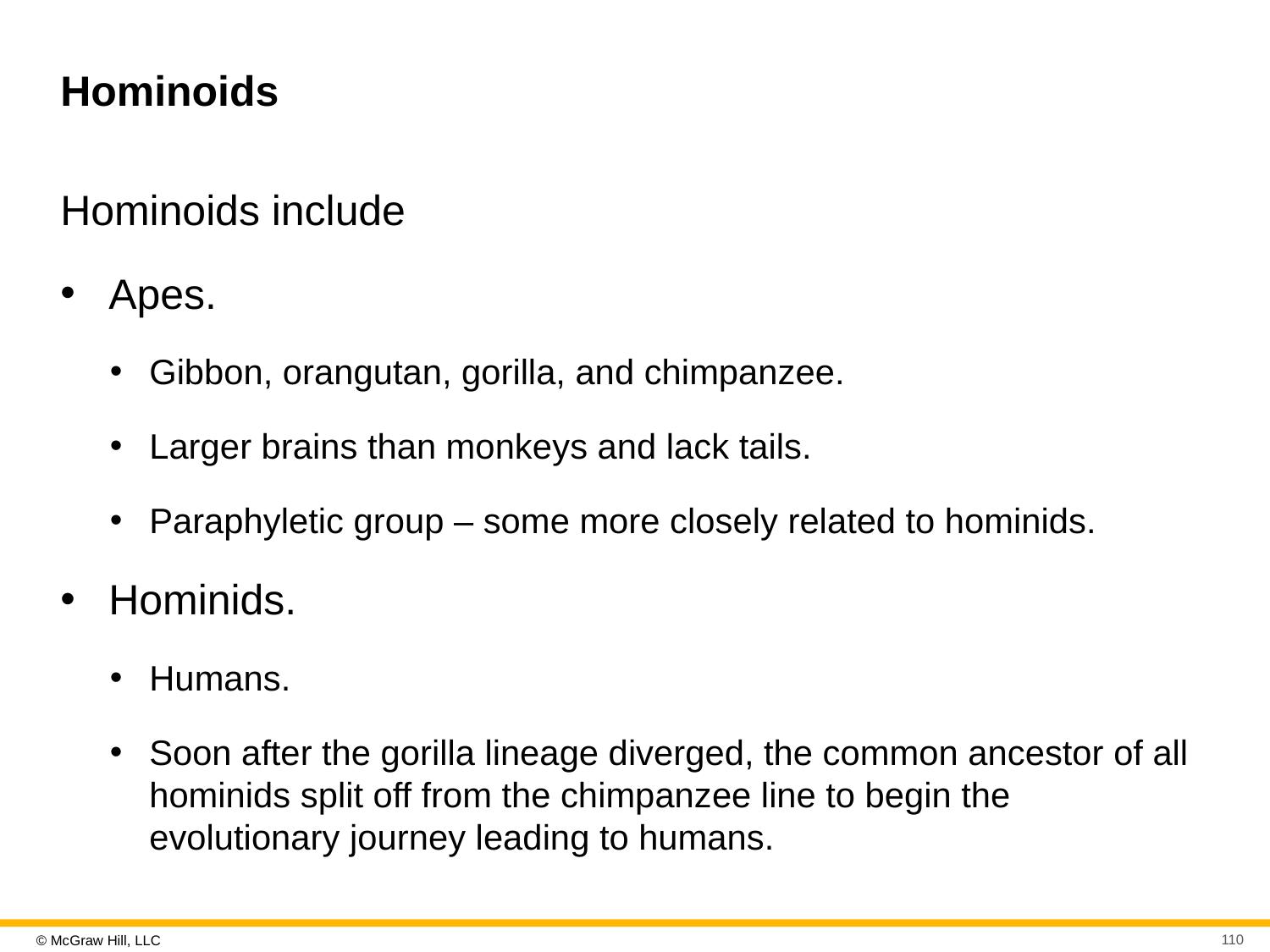

# Hominoids
Hominoids include
Apes.
Gibbon, orangutan, gorilla, and chimpanzee.
Larger brains than monkeys and lack tails.
Paraphyletic group – some more closely related to hominids.
Hominids.
Humans.
Soon after the gorilla lineage diverged, the common ancestor of all hominids split off from the chimpanzee line to begin the evolutionary journey leading to humans.
110